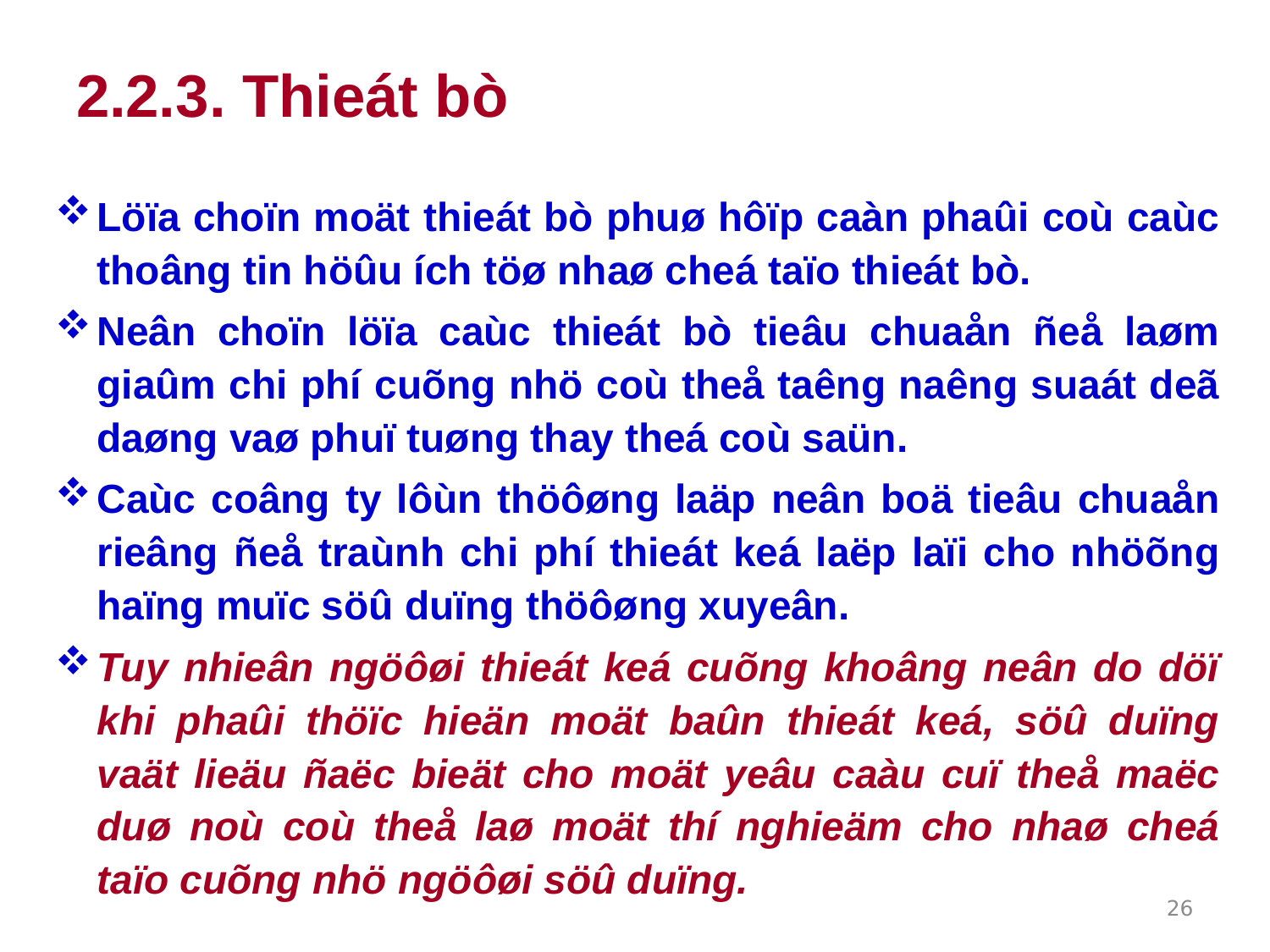

# 2.2.3. Thieát bò
Löïa choïn moät thieát bò phuø hôïp caàn phaûi coù caùc thoâng tin höûu ích töø nhaø cheá taïo thieát bò.
Neân choïn löïa caùc thieát bò tieâu chuaån ñeå laøm giaûm chi phí cuõng nhö coù theå taêng naêng suaát deã daøng vaø phuï tuøng thay theá coù saün.
Caùc coâng ty lôùn thöôøng laäp neân boä tieâu chuaån rieâng ñeå traùnh chi phí thieát keá laëp laïi cho nhöõng haïng muïc söû duïng thöôøng xuyeân.
Tuy nhieân ngöôøi thieát keá cuõng khoâng neân do döï khi phaûi thöïc hieän moät baûn thieát keá, söû duïng vaät lieäu ñaëc bieät cho moät yeâu caàu cuï theå maëc duø noù coù theå laø moät thí nghieäm cho nhaø cheá taïo cuõng nhö ngöôøi söû duïng.
26